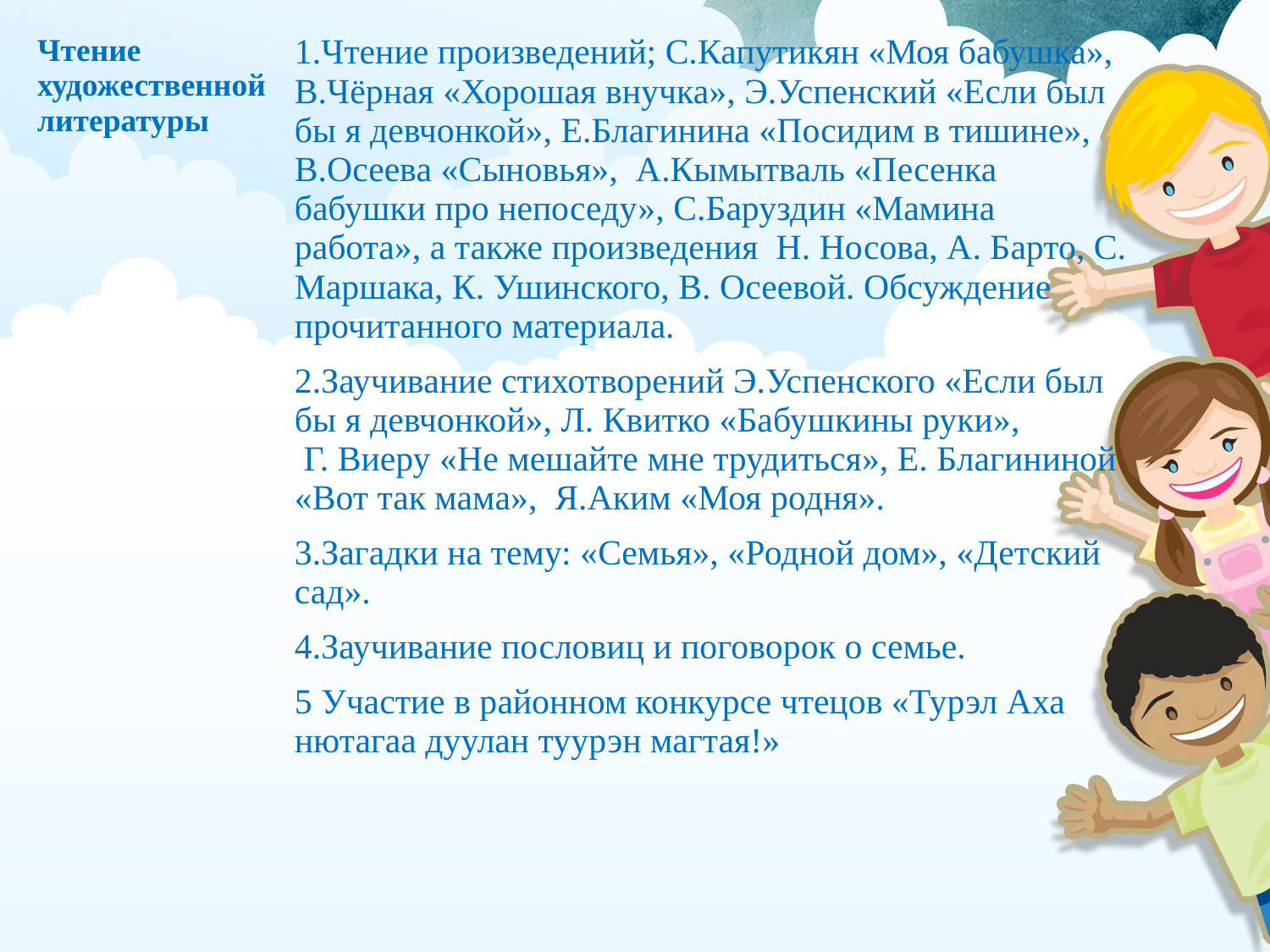

| Чтение художественной литературы | 1.Чтение произведений; С.Капутикян «Моя бабушка», В.Чёрная «Хорошая внучка», Э.Успенский «Если был бы я девчонкой», Е.Благинина «Посидим в тишине», В.Осеева «Сыновья», А.Кымытваль «Песенка бабушки про непоседу», С.Баруздин «Мамина работа», а также произведения Н. Носова, А. Барто, С. Маршака, К. Ушинского, В. Осеевой. Обсуждение прочитанного материала. 2.Заучивание стихотворений Э.Успенского «Если был бы я девчонкой», Л. Квитко «Бабушкины руки», Г. Виеру «Не мешайте мне трудиться», Е. Благининой «Вот так мама», Я.Аким «Моя родня». 3.Загадки на тему: «Семья», «Родной дом», «Детский сад». 4.Заучивание пословиц и поговорок о семье. 5 Участие в районном конкурсе чтецов «Турэл Аха нютагаа дуулан туурэн магтая!» |
| --- | --- |